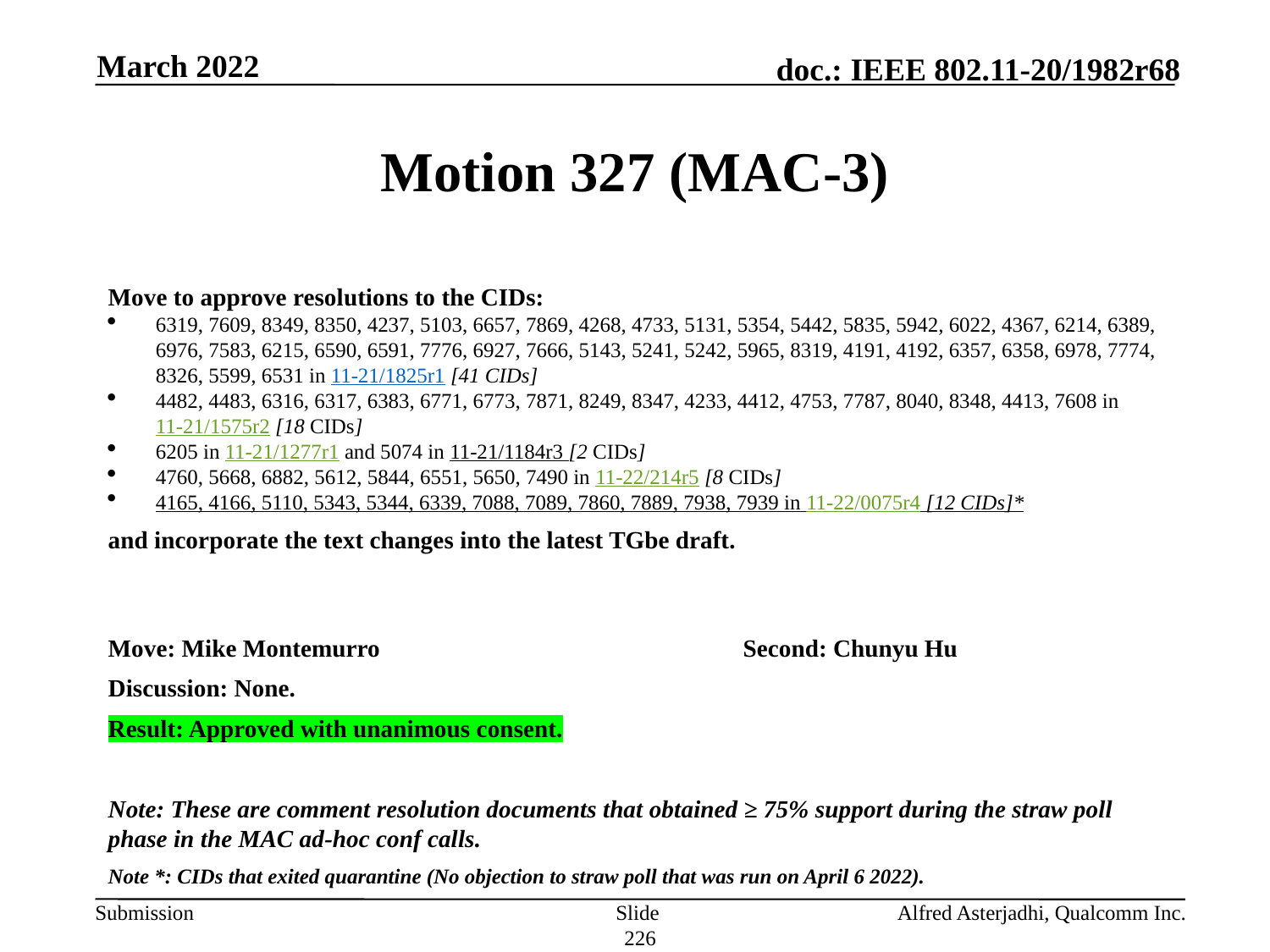

March 2022
# Motion 327 (MAC-3)
Move to approve resolutions to the CIDs:
6319, 7609, 8349, 8350, 4237, 5103, 6657, 7869, 4268, 4733, 5131, 5354, 5442, 5835, 5942, 6022, 4367, 6214, 6389, 6976, 7583, 6215, 6590, 6591, 7776, 6927, 7666, 5143, 5241, 5242, 5965, 8319, 4191, 4192, 6357, 6358, 6978, 7774, 8326, 5599, 6531 in 11-21/1825r1 [41 CIDs]
4482, 4483, 6316, 6317, 6383, 6771, 6773, 7871, 8249, 8347, 4233, 4412, 4753, 7787, 8040, 8348, 4413, 7608 in 11-21/1575r2 [18 CIDs]
6205 in 11-21/1277r1 and 5074 in 11-21/1184r3 [2 CIDs]
4760, 5668, 6882, 5612, 5844, 6551, 5650, 7490 in 11-22/214r5 [8 CIDs]
4165, 4166, 5110, 5343, 5344, 6339, 7088, 7089, 7860, 7889, 7938, 7939 in 11-22/0075r4 [12 CIDs]*
and incorporate the text changes into the latest TGbe draft.

Move: Mike Montemurro			Second: Chunyu Hu
Discussion: None.
Result: Approved with unanimous consent.

Note: These are comment resolution documents that obtained ≥ 75% support during the straw poll phase in the MAC ad-hoc conf calls.
Note *: CIDs that exited quarantine (No objection to straw poll that was run on April 6 2022).

Slide 226
Alfred Asterjadhi, Qualcomm Inc.